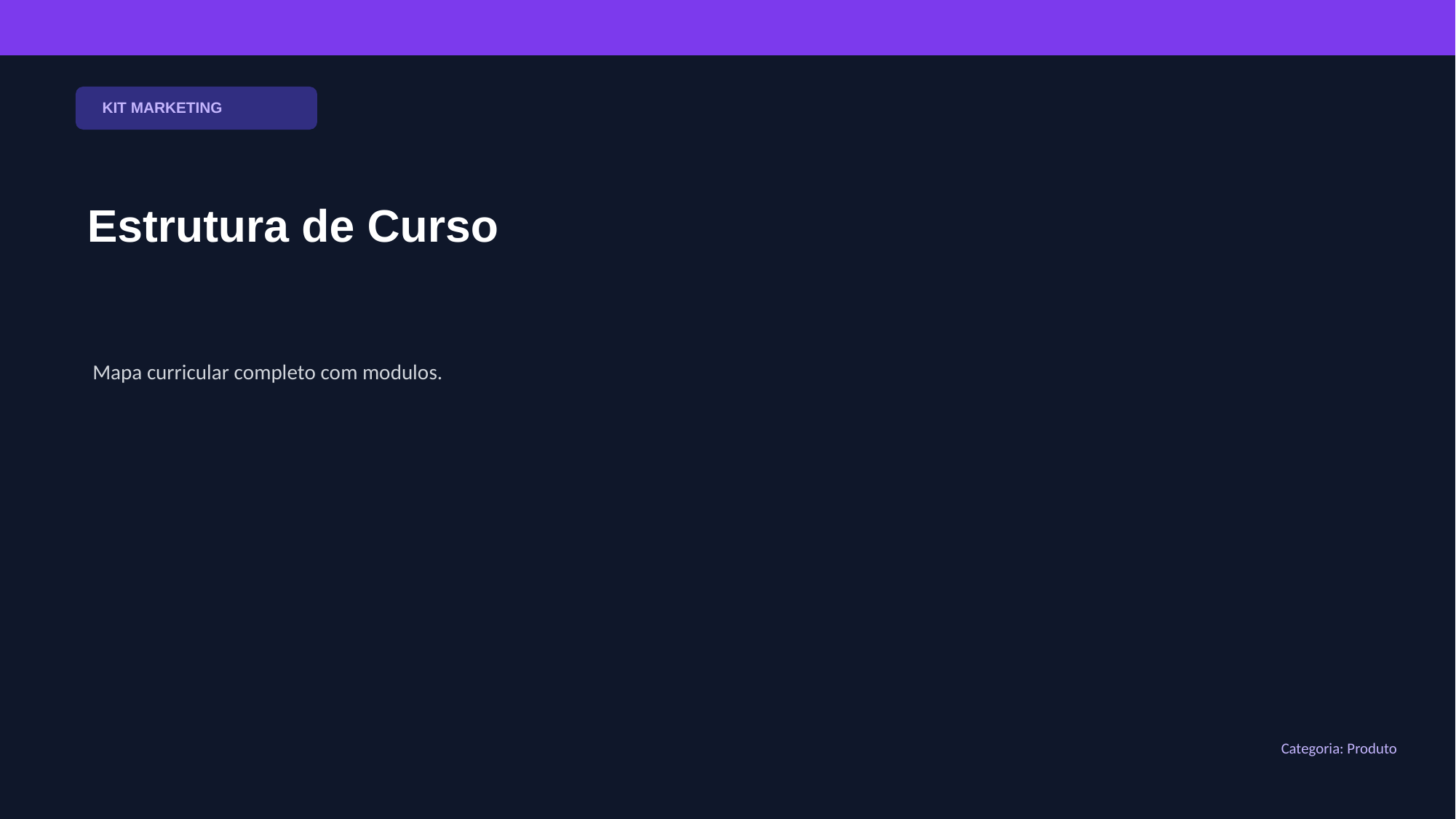

KIT MARKETING
Estrutura de Curso
Mapa curricular completo com modulos.
Categoria: Produto